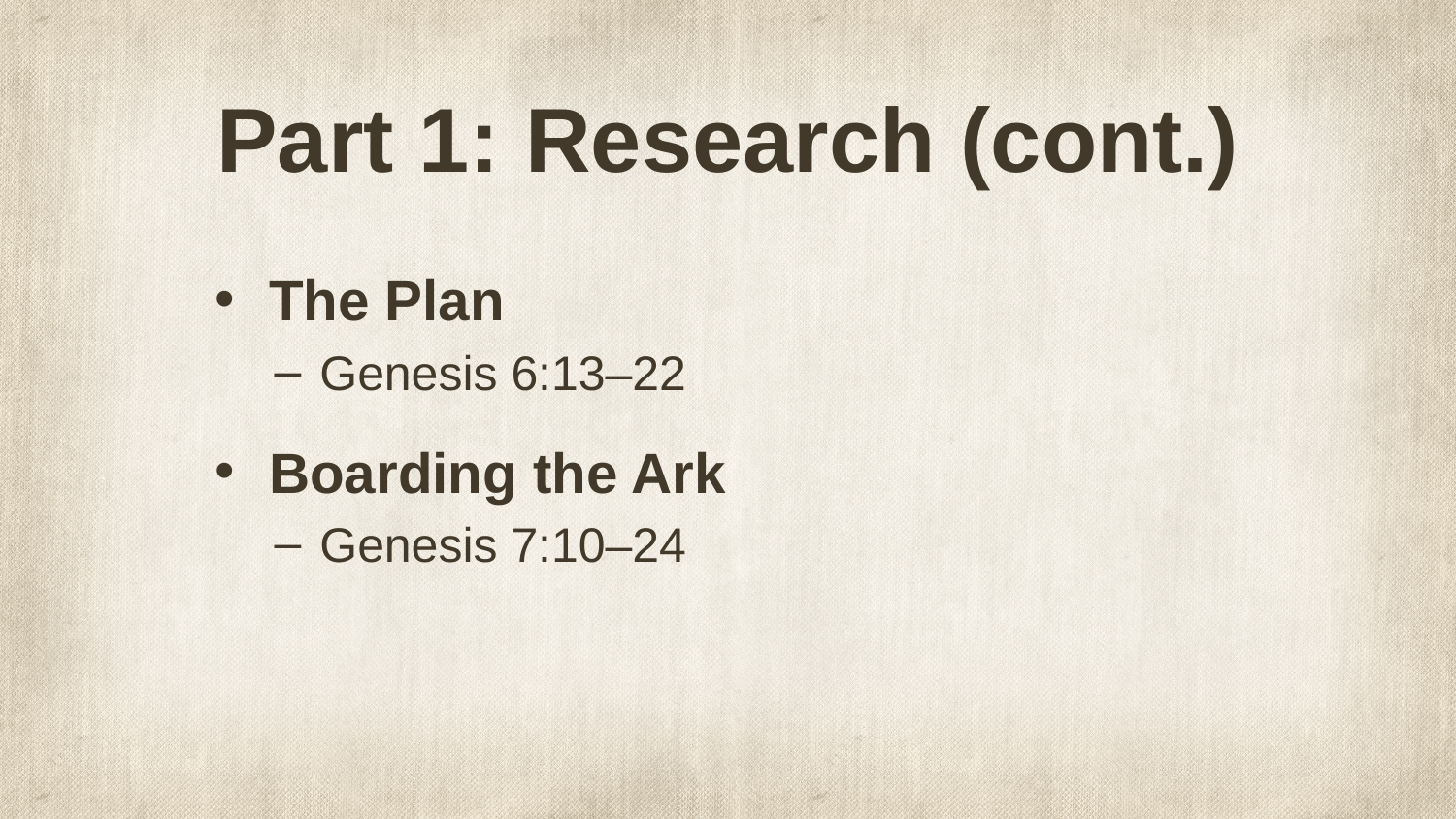

# Part 1: Research (cont.)
The Plan
Genesis 6:13–22
Boarding the Ark
Genesis 7:10–24